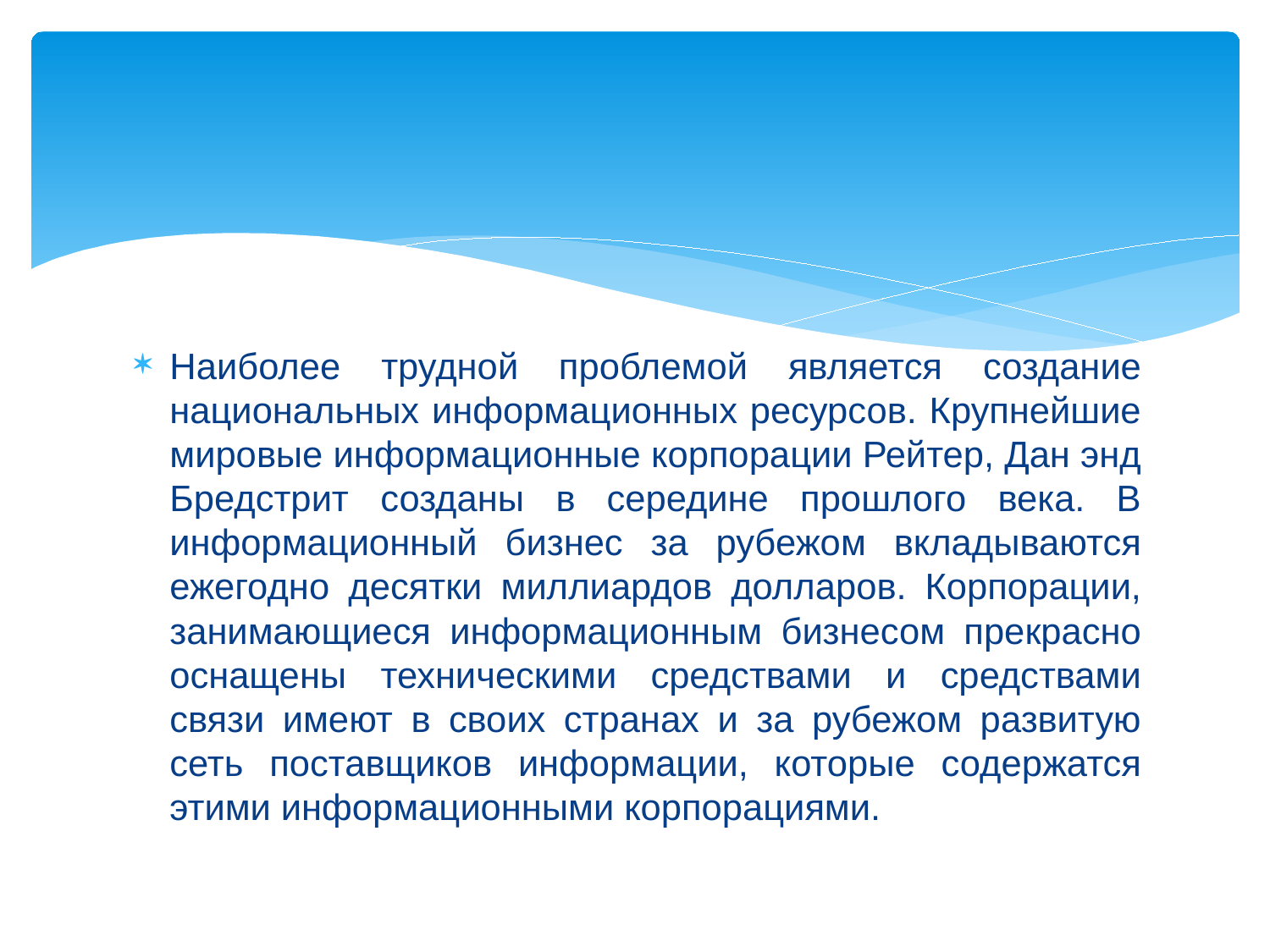

Наиболее трудной проблемой является создание национальных информационных ресурсов. Крупнейшие мировые информационные корпорации Рейтер, Дан энд Бредстрит созданы в середине прошлого века. В информационный бизнес за рубежом вкладываются ежегодно десятки миллиардов долларов. Корпорации, занимающиеся информационным бизнесом прекрасно оснащены техническими средствами и средствами связи имеют в своих странах и за рубежом развитую сеть поставщиков информации, которые содержатся этими информационными корпорациями.